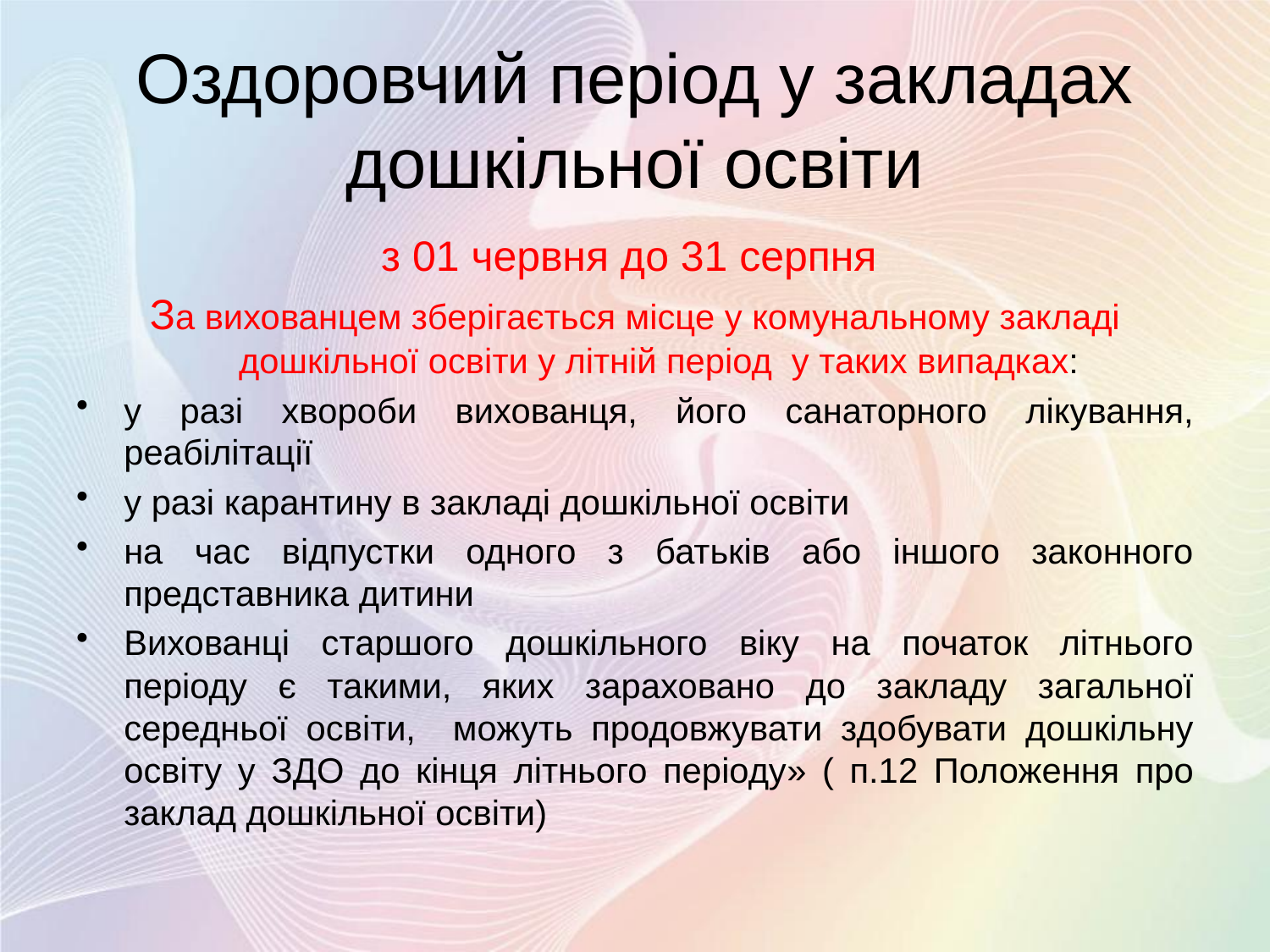

# Оздоровчий період у закладах дошкільної освіти
з 01 червня до 31 серпня
За вихованцем зберігається місце у комунальному закладі дошкільної освіти у літній період  у таких випадках:
у разі хвороби вихованця, його санаторного лікування, реабілітації
у разі карантину в закладі дошкільної освіти
на час відпустки одного з батьків або іншого законного представника дитини
Вихованці старшого дошкільного віку на початок літнього періоду є такими, яких зараховано до закладу загальної середньої освіти,  можуть продовжувати здобувати дошкільну освіту у ЗДО до кінця літнього періоду» ( п.12 Положення про заклад дошкільної освіти)